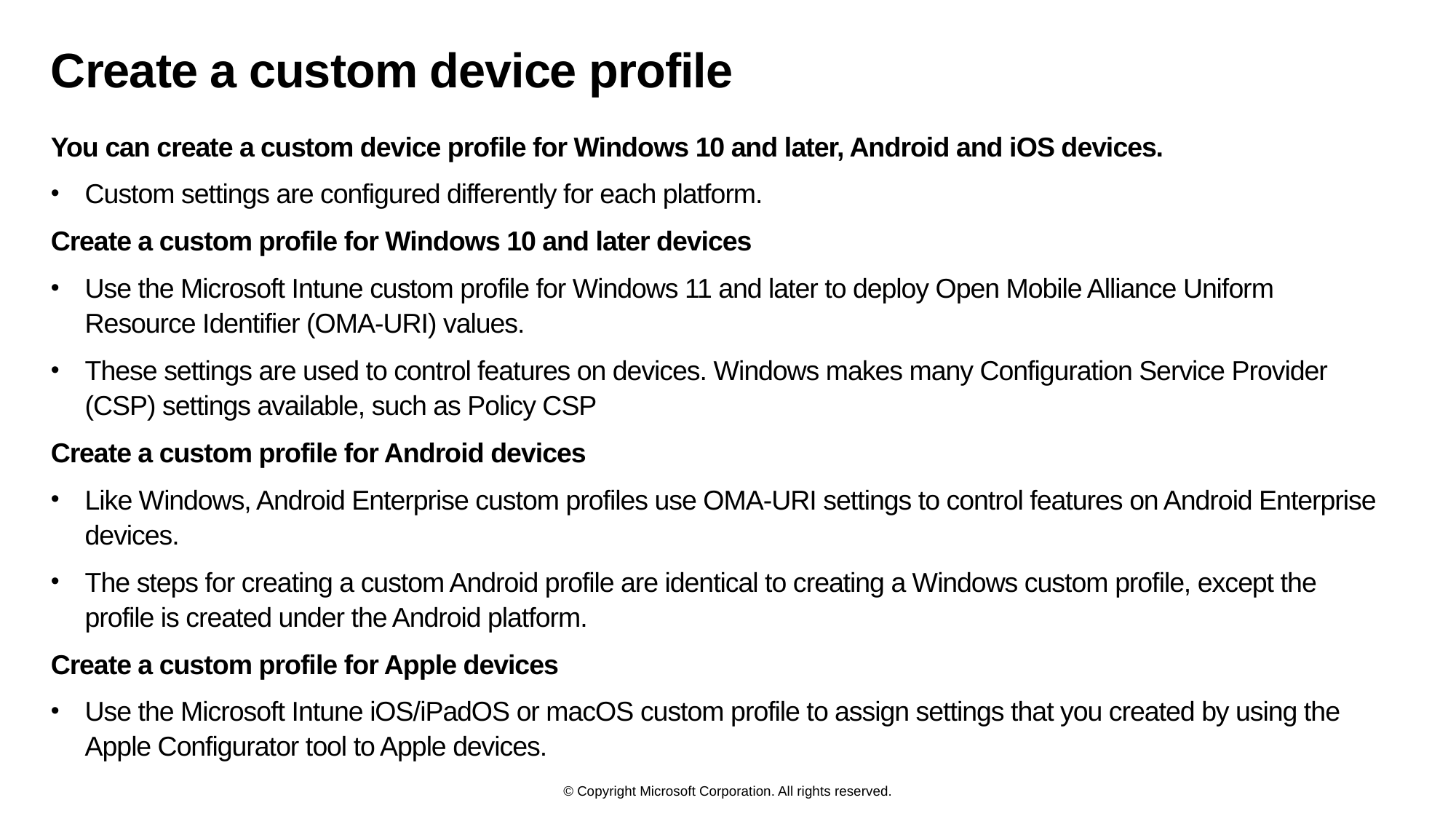

# Create a custom device profile
You can create a custom device profile for Windows 10 and later, Android and iOS devices.
Custom settings are configured differently for each platform.
Create a custom profile for Windows 10 and later devices
Use the Microsoft Intune custom profile for Windows 11 and later to deploy Open Mobile Alliance Uniform Resource Identifier (OMA-URI) values.
These settings are used to control features on devices. Windows makes many Configuration Service Provider (CSP) settings available, such as Policy CSP
Create a custom profile for Android devices
Like Windows, Android Enterprise custom profiles use OMA-URI settings to control features on Android Enterprise devices.
The steps for creating a custom Android profile are identical to creating a Windows custom profile, except the profile is created under the Android platform.
Create a custom profile for Apple devices
Use the Microsoft Intune iOS/iPadOS or macOS custom profile to assign settings that you created by using the Apple Configurator tool to Apple devices.